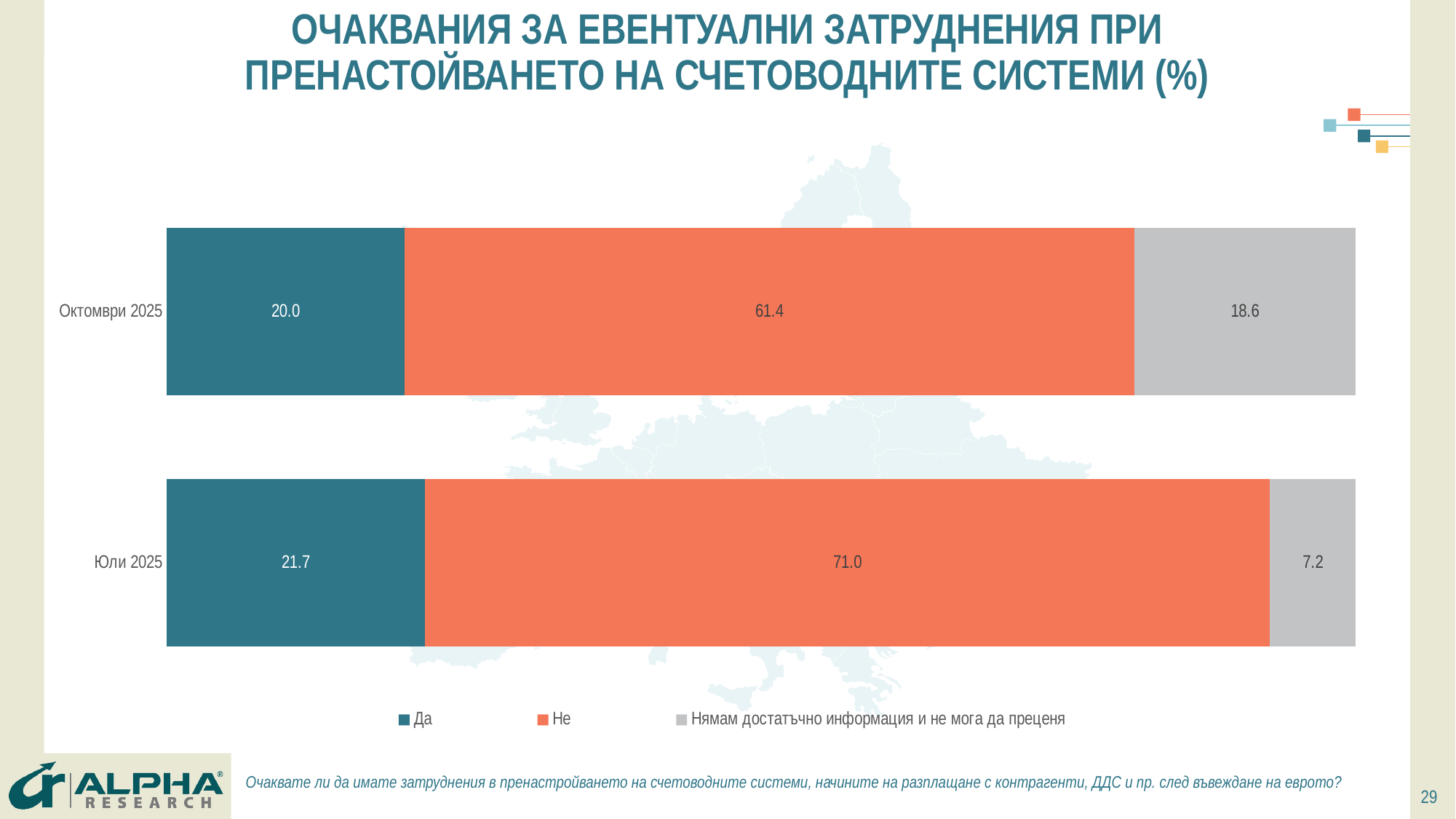

# ОЧАКВАНИЯ ЗА ЕВЕНТУАЛНИ ЗАТРУДНЕНИЯ ПРИ ПРЕНАСТОЙВАНЕТО НА СЧЕТОВОДНИТЕ СИСТЕМИ (%)

### Chart

| Category | Да | Не | Нямам достатъчно информация и не мога да преценя |
|---|---|---|---|
| Юли 2025 | 21.7 | 71.0 | 7.2 |
| Октомври 2025 | 20.0 | 61.4 | 18.6 |
Очаквате ли да имате затруднения в пренастройването на счетоводните системи, начините на разплащане с контрагенти, ДДС и пр. след въвеждане на еврото?
29